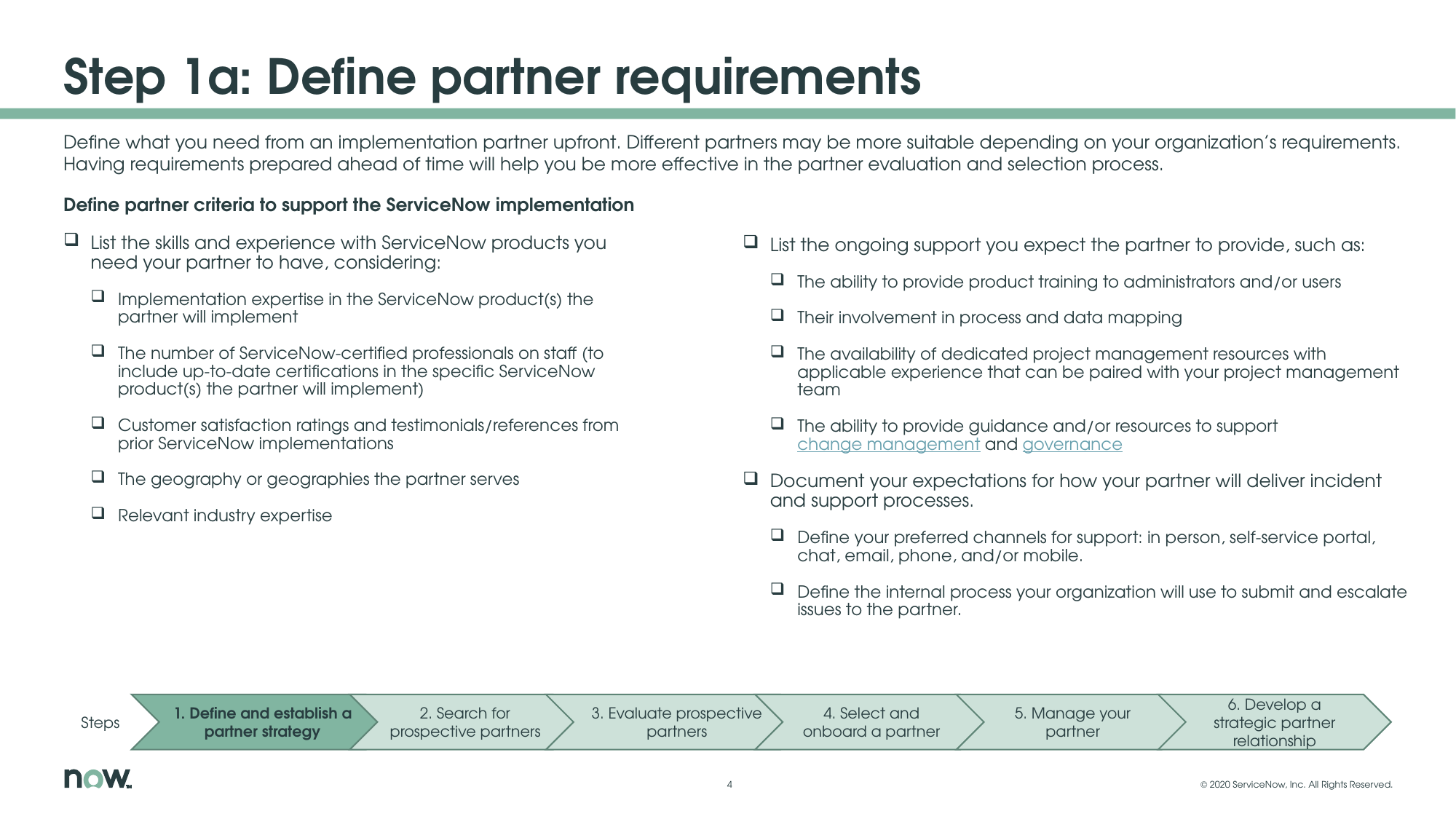

# Step 1a: Define partner requirements

Define what you need from an implementation partner upfront. Different partners may be more suitable depending on your organization’s requirements. Having requirements prepared ahead of time will help you be more effective in the partner evaluation and selection process.

List the ongoing support you expect the partner to provide, such as:
The ability to provide product training to administrators and/or users
Their involvement in process and data mapping
The availability of dedicated project management resources with applicable experience that can be paired with your project management team
The ability to provide guidance and/or resources to support change management and governance
Document your expectations for how your partner will deliver incident and support processes.
Define your preferred channels for support: in person, self-service portal, chat, email, phone, and/or mobile.
Define the internal process your organization will use to submit and escalate issues to the partner.

Define partner criteria to support the ServiceNow implementation
List the skills and experience with ServiceNow products you need your partner to have, considering:
Implementation expertise in the ServiceNow product(s) the partner will implement
The number of ServiceNow-certified professionals on staff (to include up-to-date certifications in the specific ServiceNow product(s) the partner will implement)
Customer satisfaction ratings and testimonials/references from prior ServiceNow implementations
The geography or geographies the partner serves
Relevant industry expertise

Steps
1. Define and establish a partner strategy
2. Search for prospective partners
3. Evaluate prospective partners
4. Select and onboard a partner
5. Manage your partner
6. Develop a strategic partner relationship